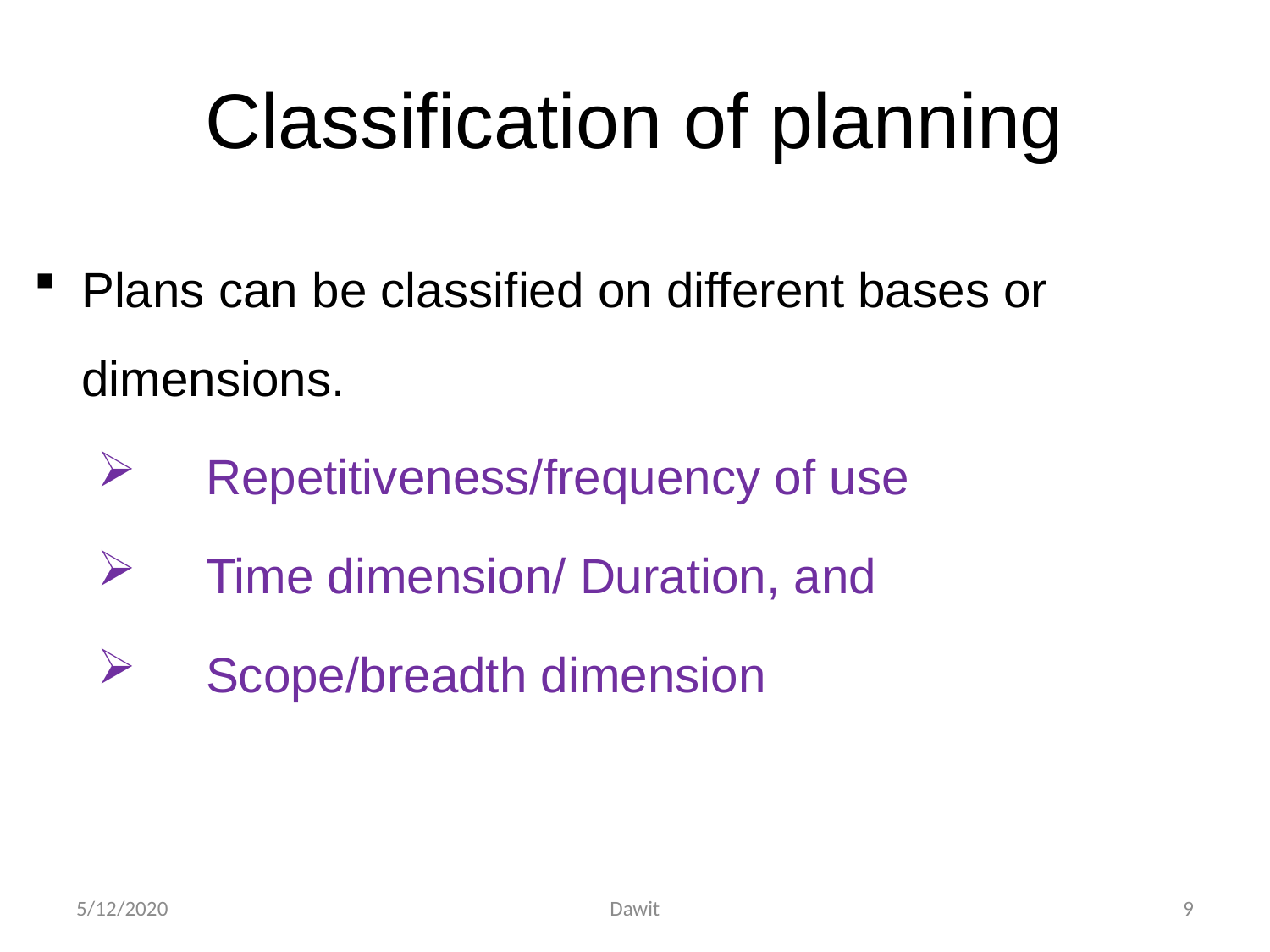

# Classification of planning
Plans can be classified on different bases or dimensions.
     Repetitiveness/frequency of use
     Time dimension/ Duration, and
     Scope/breadth dimension

5/12/2020
Dawit
9